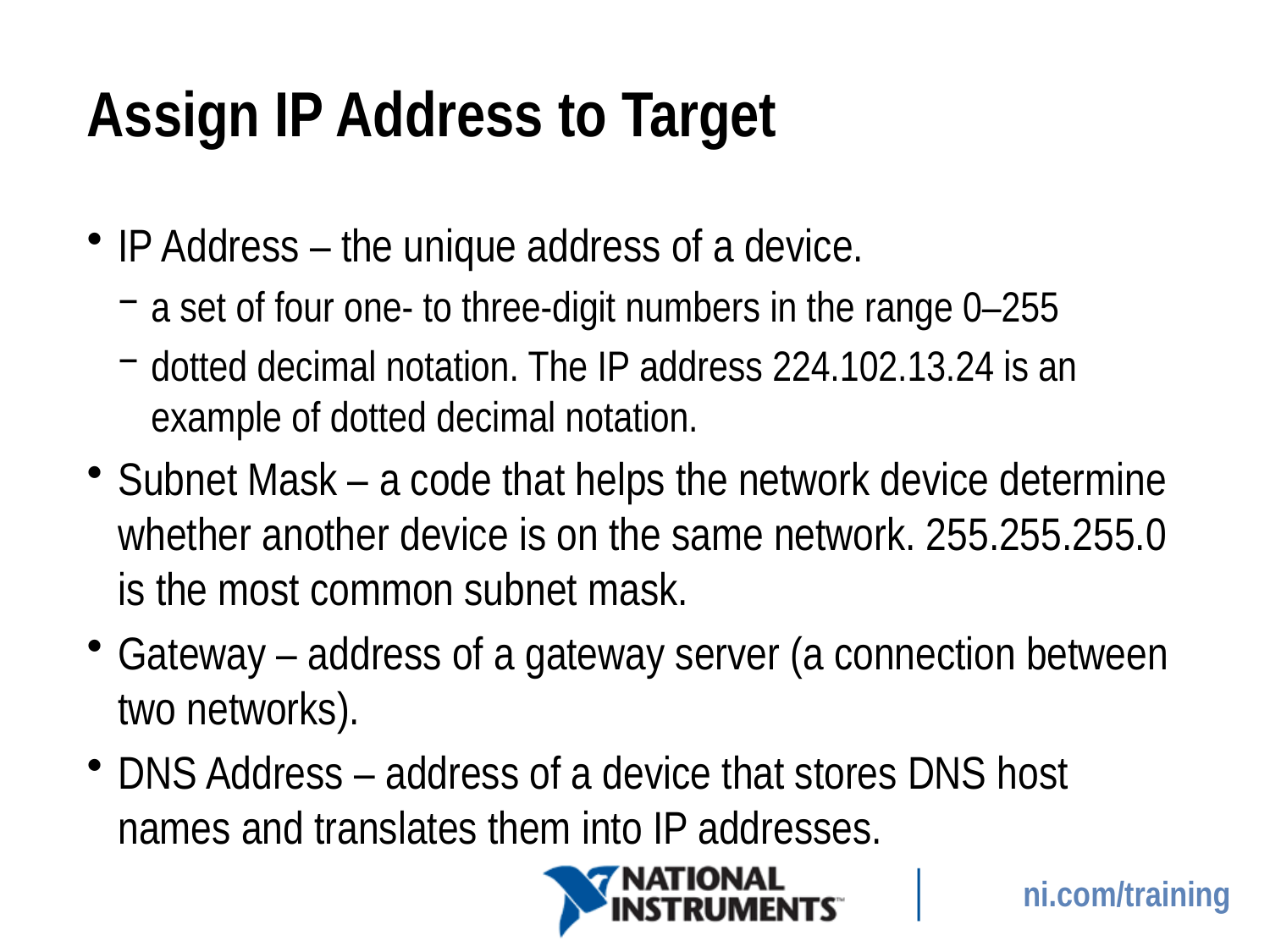

# Assign IP Address to Target
IP Address – the unique address of a device.
a set of four one- to three-digit numbers in the range 0–255
dotted decimal notation. The IP address 224.102.13.24 is an example of dotted decimal notation.
Subnet Mask – a code that helps the network device determine whether another device is on the same network. 255.255.255.0 is the most common subnet mask.
Gateway – address of a gateway server (a connection between two networks).
DNS Address – address of a device that stores DNS host names and translates them into IP addresses.
11